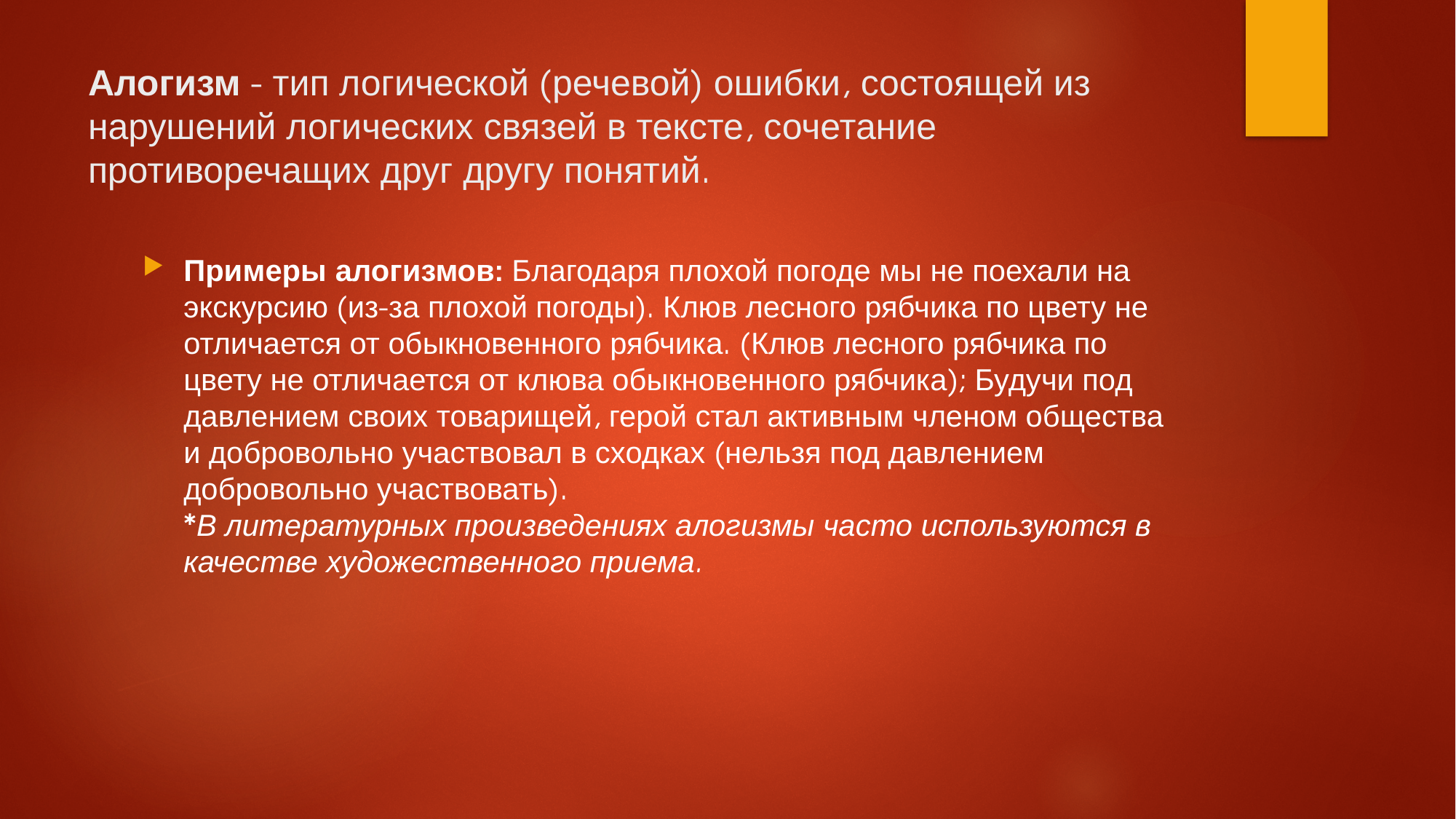

# Алогизм - тип логической (речевой) ошибки, состоящей из нарушений логических связей в тексте, сочетание противоречащих друг другу понятий.
Примеры алогизмов: Благодаря плохой погоде мы не поехали на экскурсию (из-за плохой погоды). Клюв лесного рябчика по цвету не отличается от обыкновенного рябчика. (Клюв лесного рябчика по цвету не отличается от клюва обыкновенного рябчика); Будучи под давлением своих товарищей, герой стал активным членом общества и добровольно участвовал в сходках (нельзя под давлением добровольно участвовать).
*В литературных произведениях алогизмы часто используются в качестве художественного приема.